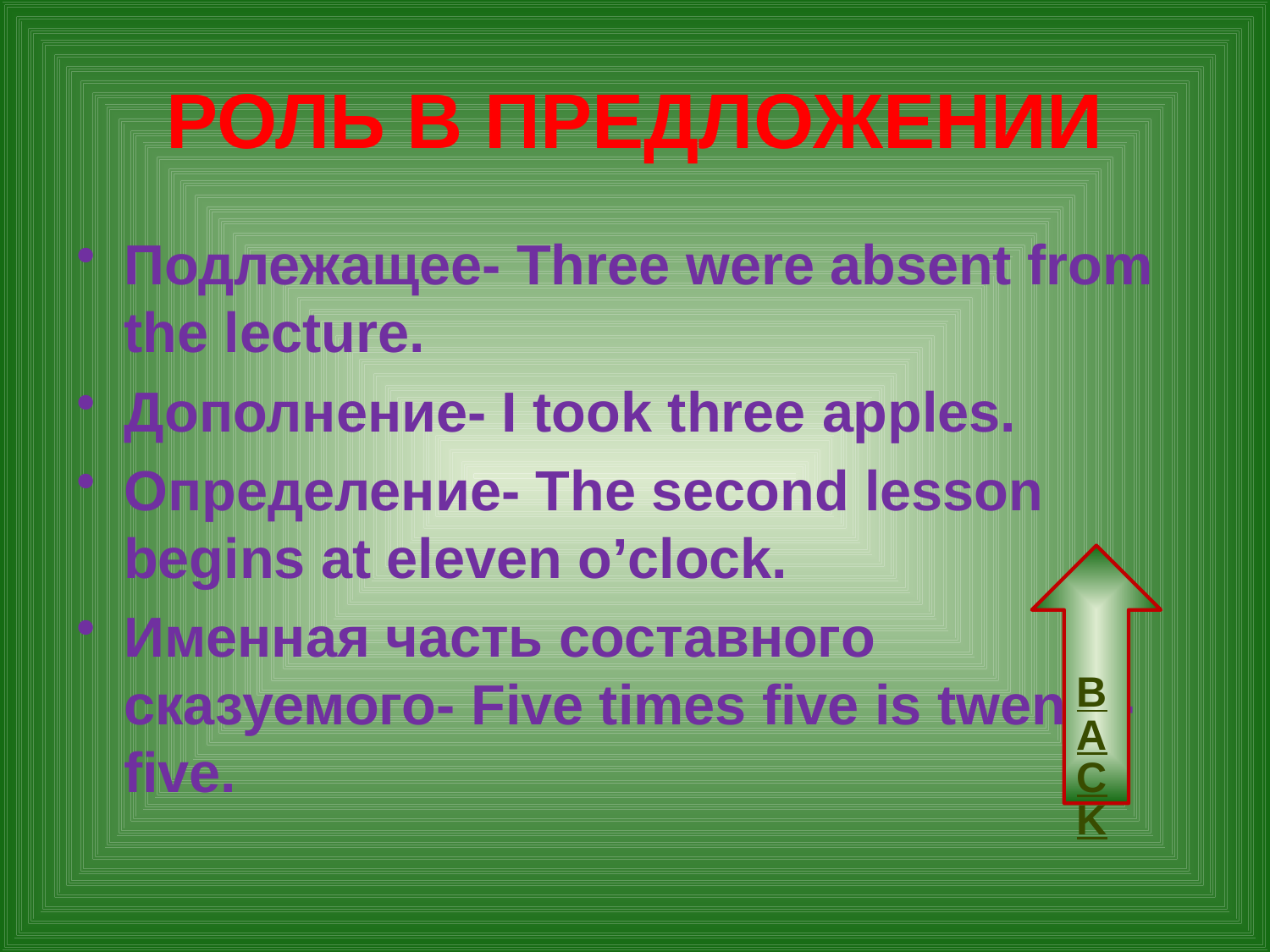

# РОЛЬ В ПРЕДЛОЖЕНИИ
Подлежащее- Three were absent from the leсture.
Дополнение- I took three apples.
Определение- The second lesson begins at eleven o’clock.
Именная часть составного сказуемого- Five times five is twenty-five.
BACK